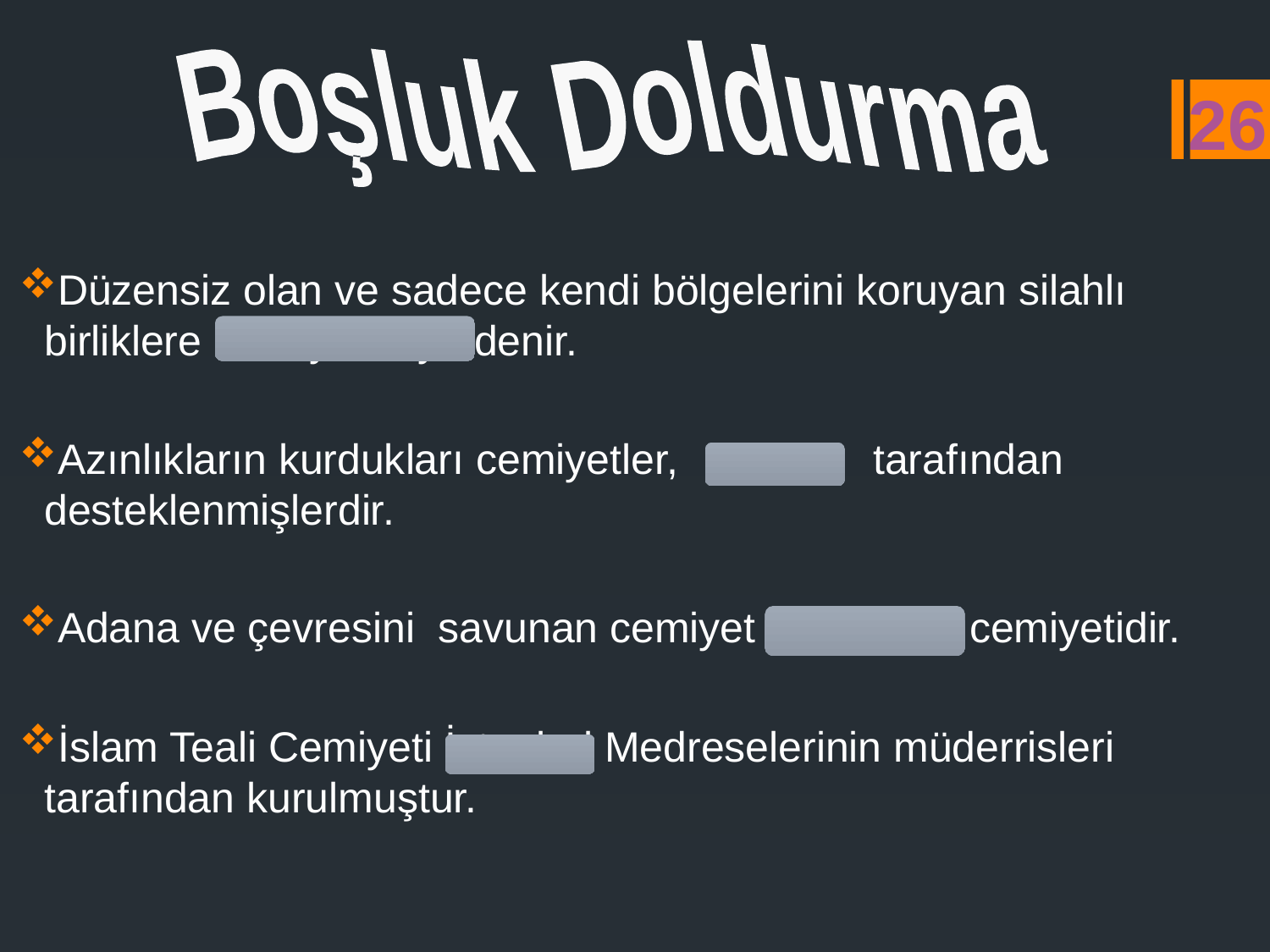

Boşluk Doldurma
26
Düzensiz olan ve sadece kendi bölgelerini koruyan silahlı birliklere Kuvayımillîye denir.

Azınlıkların kurdukları cemiyetler,   TBMM   tarafından desteklenmişlerdir.

Adana ve çevresini  savunan cemiyet Kilikyalılar cemiyetidir.

İslam Teali Cemiyeti İstanbul Medreselerinin müderrisleri tarafından kurulmuştur.